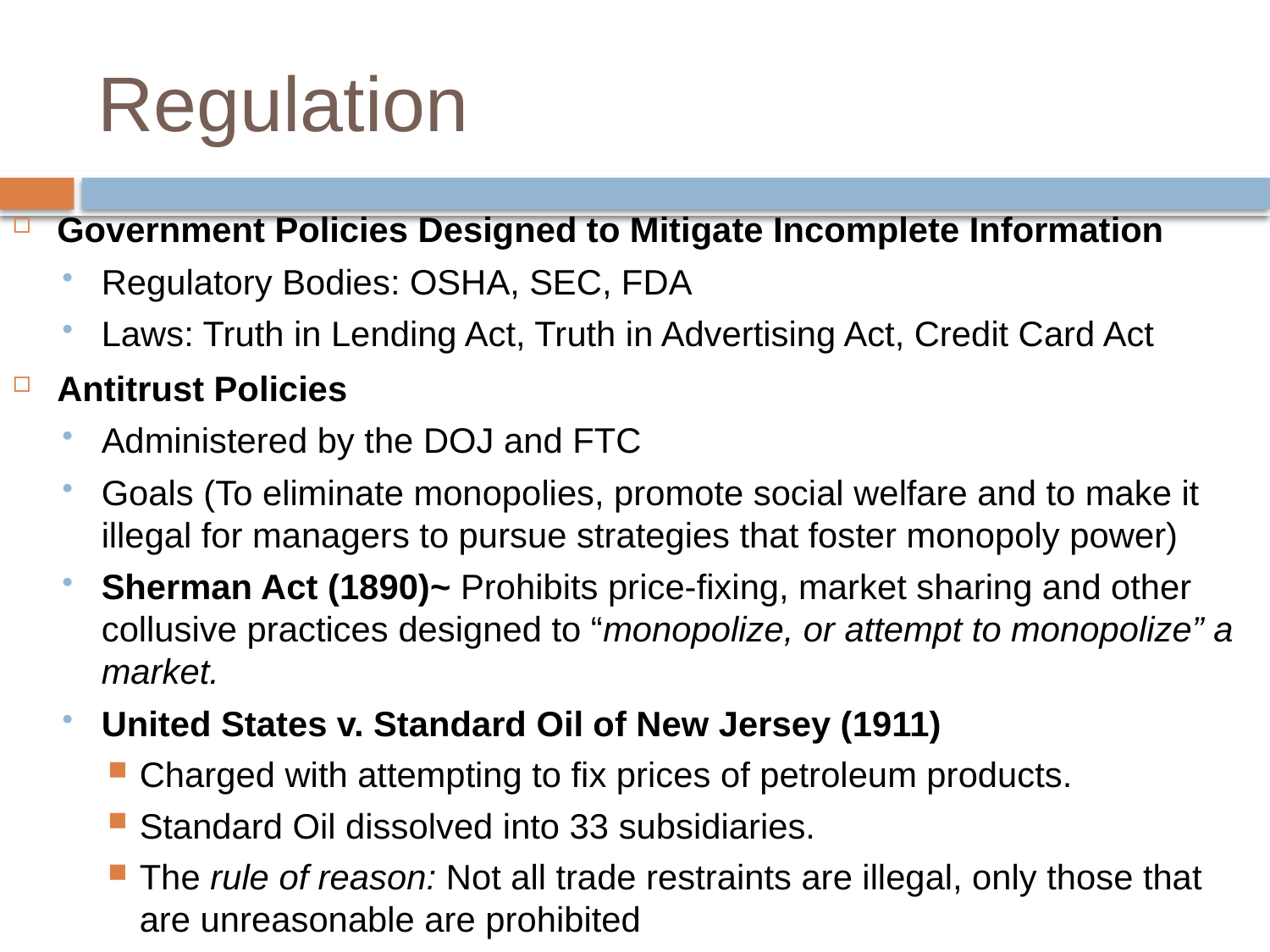

# Regulation
Government Policies Designed to Mitigate Incomplete Information
Regulatory Bodies: OSHA, SEC, FDA
Laws: Truth in Lending Act, Truth in Advertising Act, Credit Card Act
Antitrust Policies
Administered by the DOJ and FTC
Goals (To eliminate monopolies, promote social welfare and to make it illegal for managers to pursue strategies that foster monopoly power)
Sherman Act (1890)~ Prohibits price-fixing, market sharing and other collusive practices designed to “monopolize, or attempt to monopolize” a market.
United States v. Standard Oil of New Jersey (1911)
Charged with attempting to fix prices of petroleum products.
Standard Oil dissolved into 33 subsidiaries.
The rule of reason: Not all trade restraints are illegal, only those that are unreasonable are prohibited